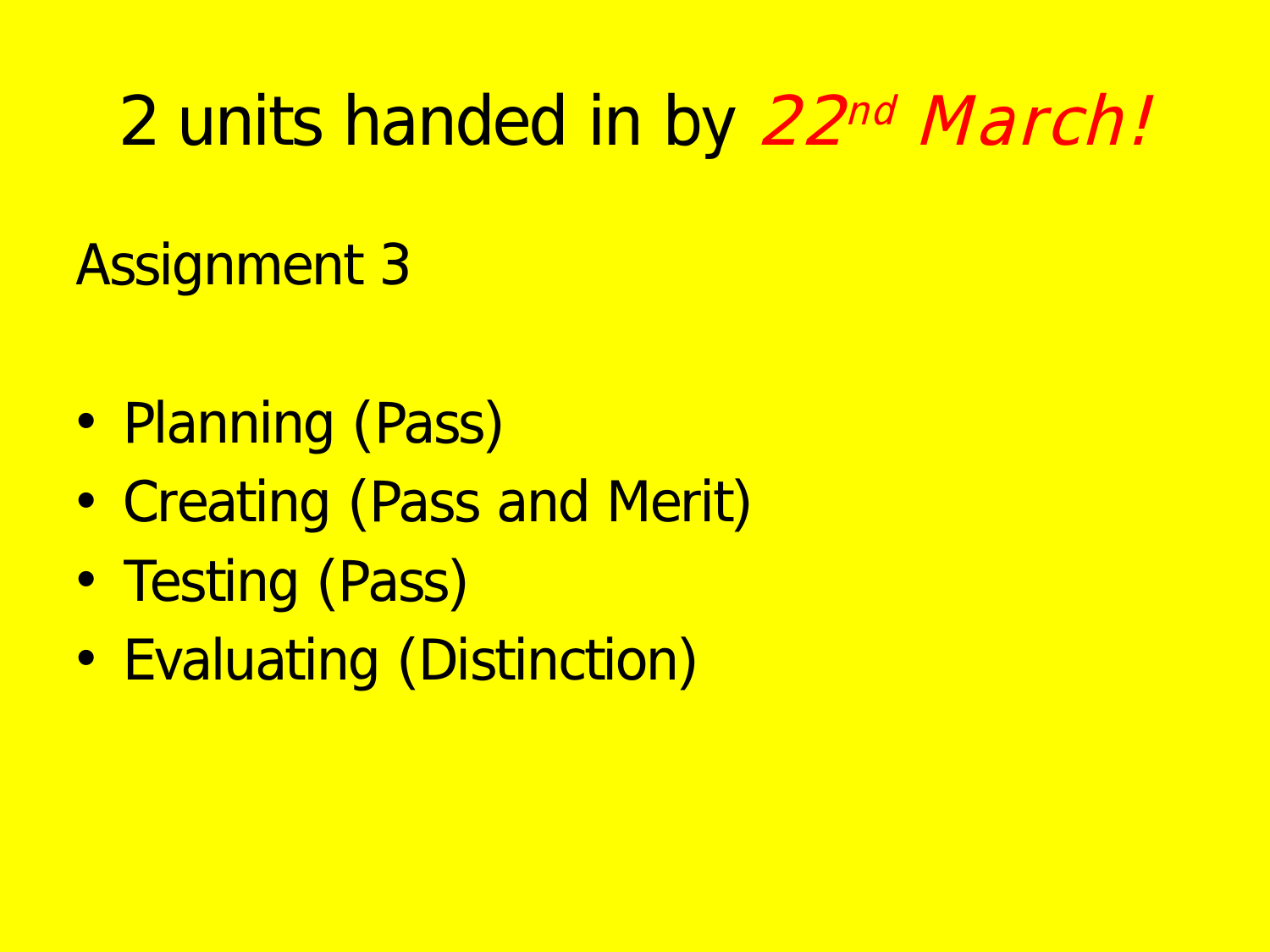

# 2 units handed in by 22nd March!
Assignment 3

Planning (Pass)
Creating (Pass and Merit)
Testing (Pass)
Evaluating (Distinction)